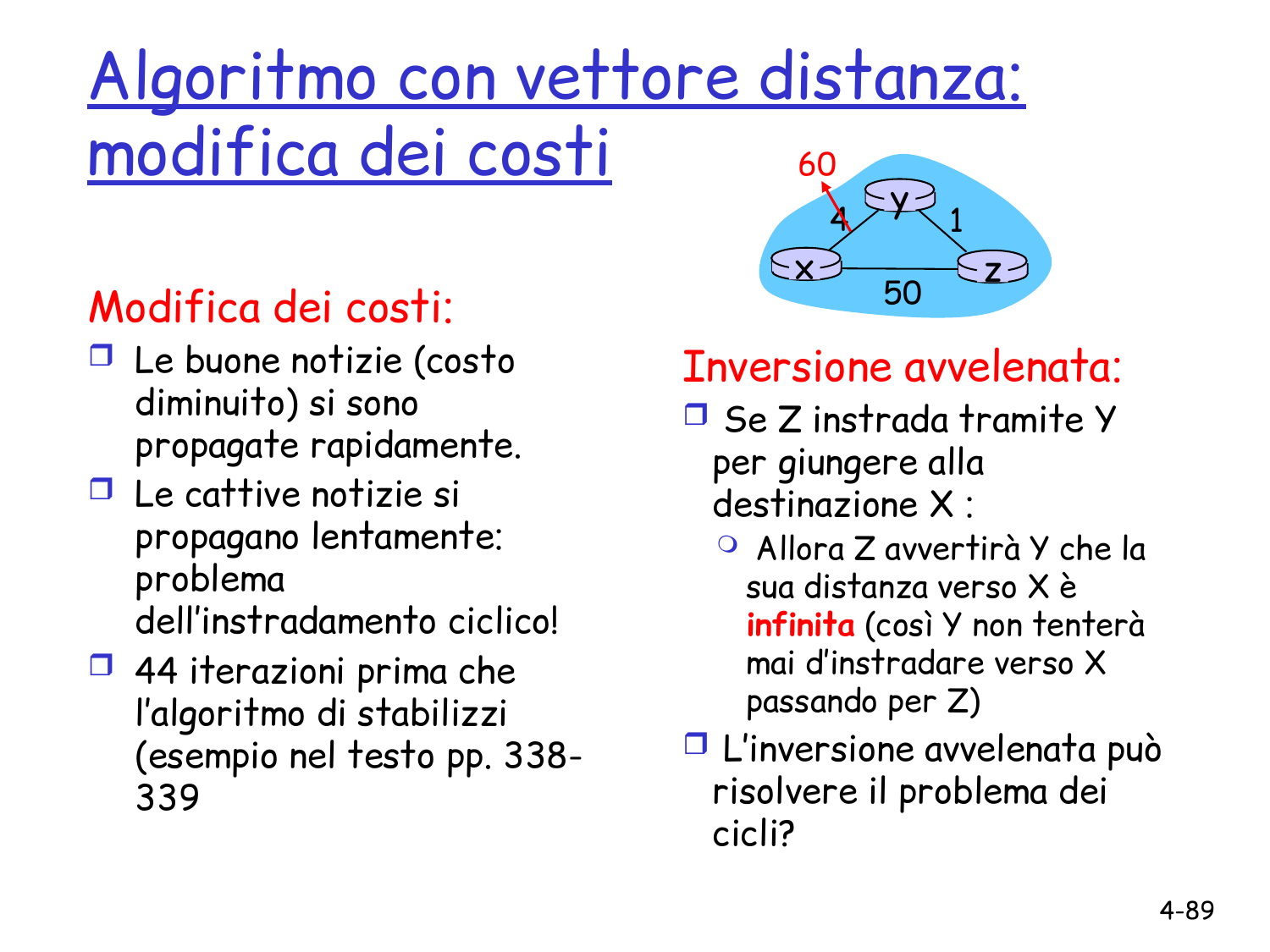

# Algoritmo con vettore distanza: modifica dei costi
60

y

4
1

x

z

50

Modifica dei costi:
Le buone notizie (costo diminuito) si sono propagate rapidamente.
Le cattive notizie si propagano lentamente: problema dell’instradamento ciclico!
44 iterazioni prima che l’algoritmo di stabilizzi (esempio nel testo pp. 338-339

Inversione avvelenata:
 Se Z instrada tramite Y per giungere alla destinazione X :
 Allora Z avvertirà Y che la sua distanza verso X è infinita (così Y non tenterà mai d’instradare verso X passando per Z)
 L’inversione avvelenata può risolvere il problema dei cicli?
4-89